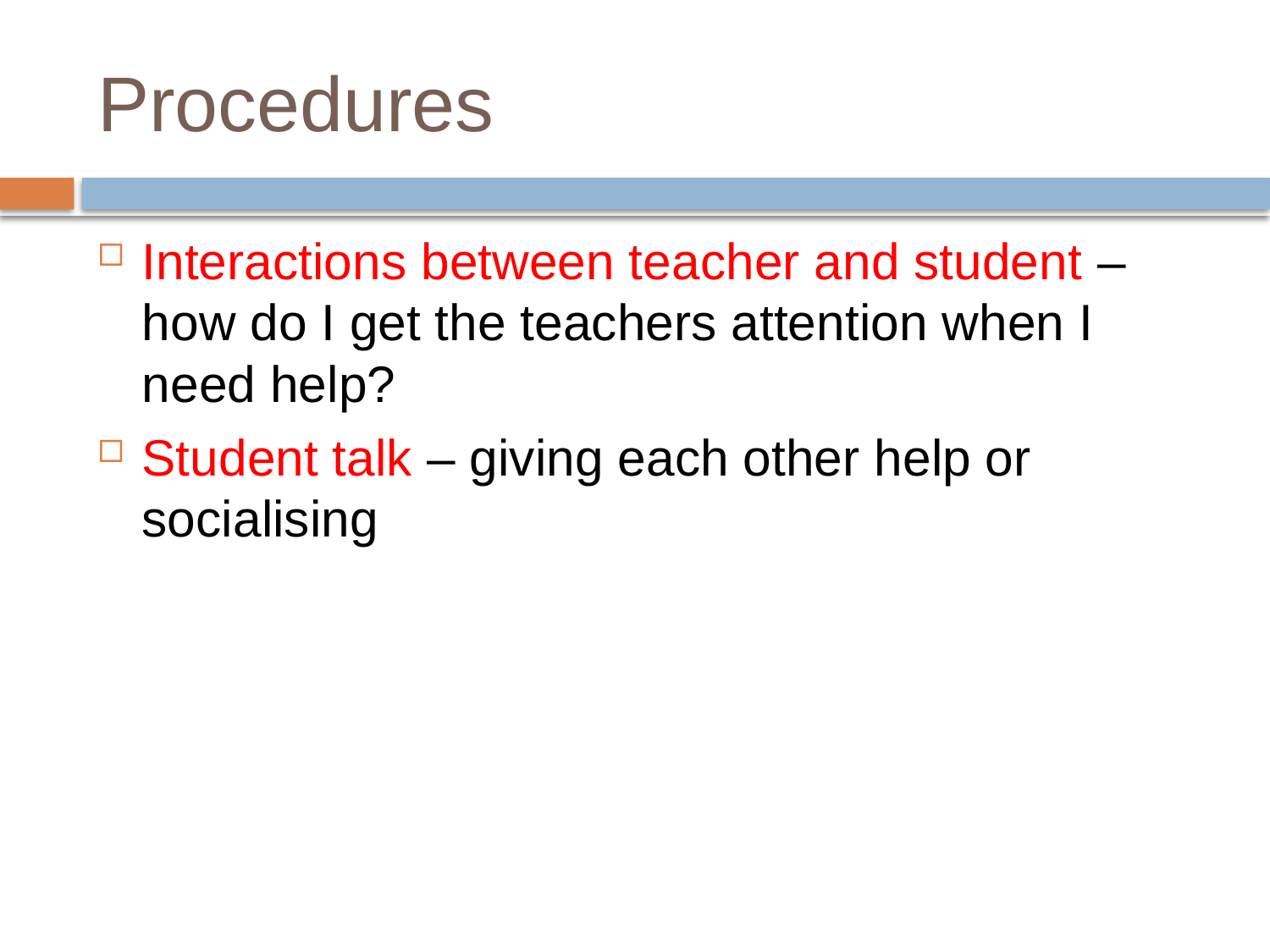

# Procedures
Interactions between teacher and student – how do I get the teachers attention when I need help?
Student talk – giving each other help or socialising